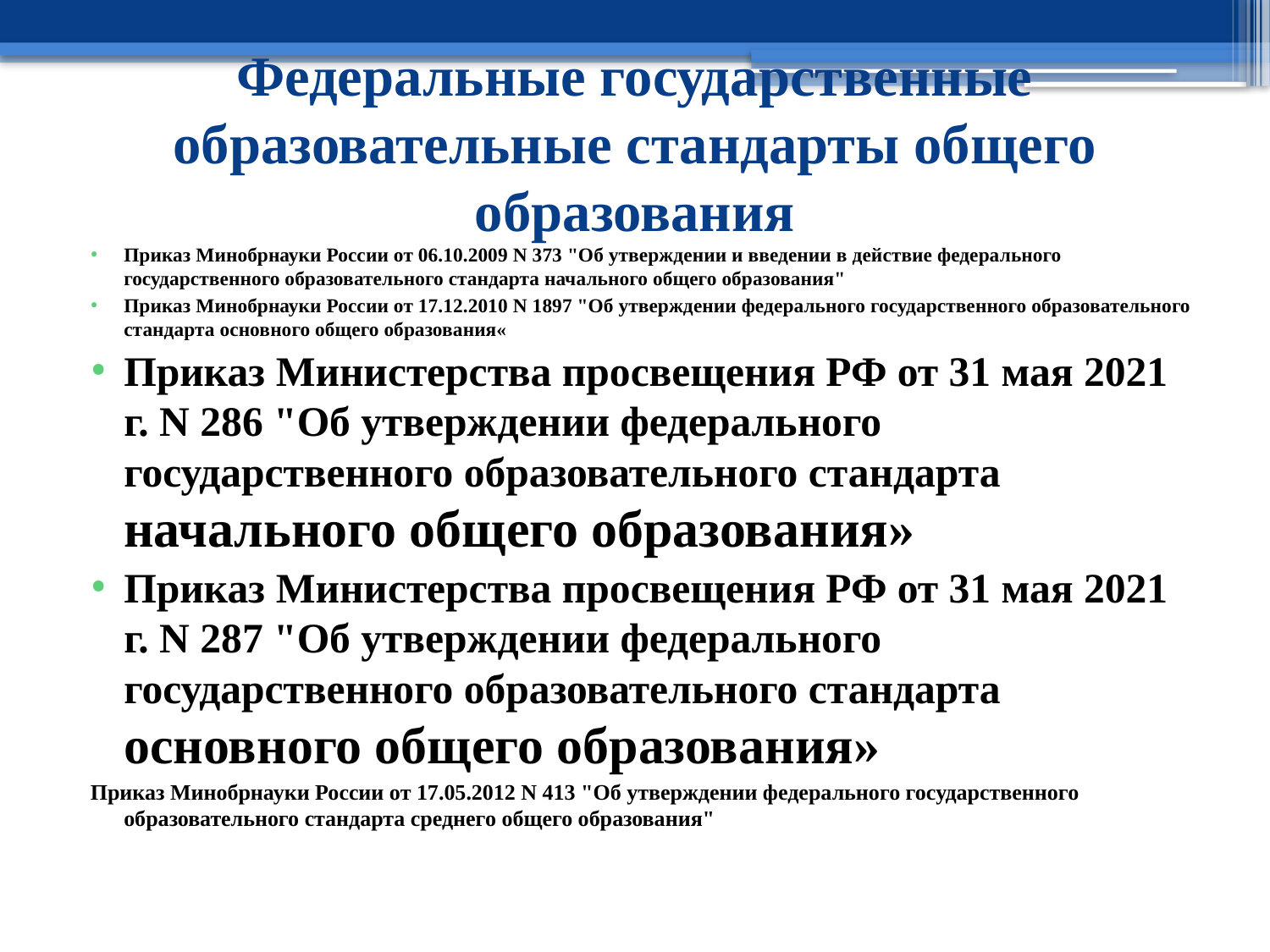

# Федеральные государственные образовательные стандарты общего образования
Приказ Минобрнауки России от 06.10.2009 N 373 "Об утверждении и введении в действие федерального государственного образовательного стандарта начального общего образования"
Приказ Минобрнауки России от 17.12.2010 N 1897 "Об утверждении федерального государственного образовательного стандарта основного общего образования«
Приказ Министерства просвещения РФ от 31 мая 2021 г. N 286 "Об утверждении федерального государственного образовательного стандарта начального общего образования»
Приказ Министерства просвещения РФ от 31 мая 2021 г. N 287 "Об утверждении федерального государственного образовательного стандарта основного общего образования»
Приказ Минобрнауки России от 17.05.2012 N 413 "Об утверждении федерального государственного образовательного стандарта среднего общего образования"